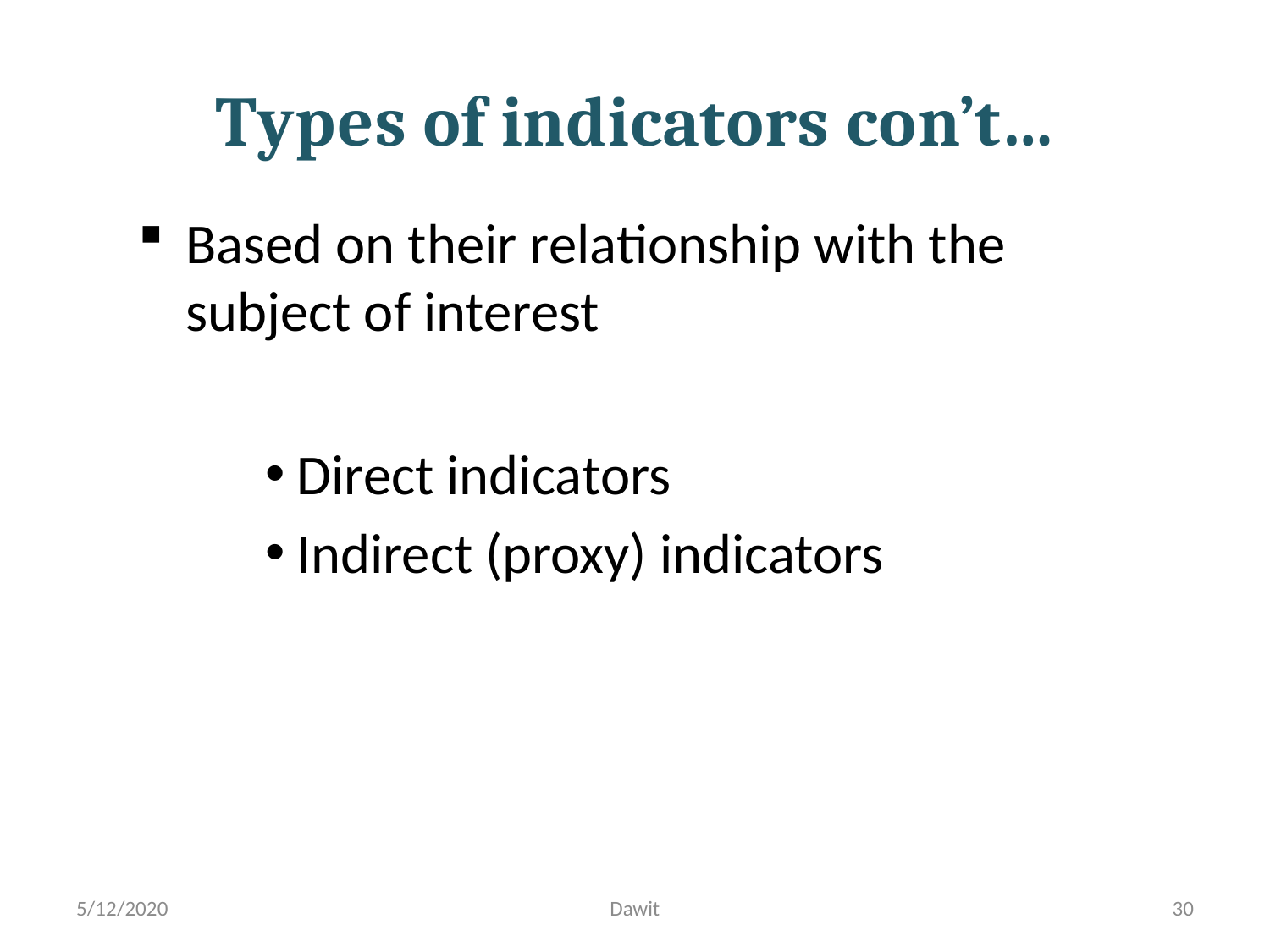

Types of indicators con’t…
Based on their relationship with the subject of interest

Direct indicators
Indirect (proxy) indicators
5/12/2020
Dawit
30